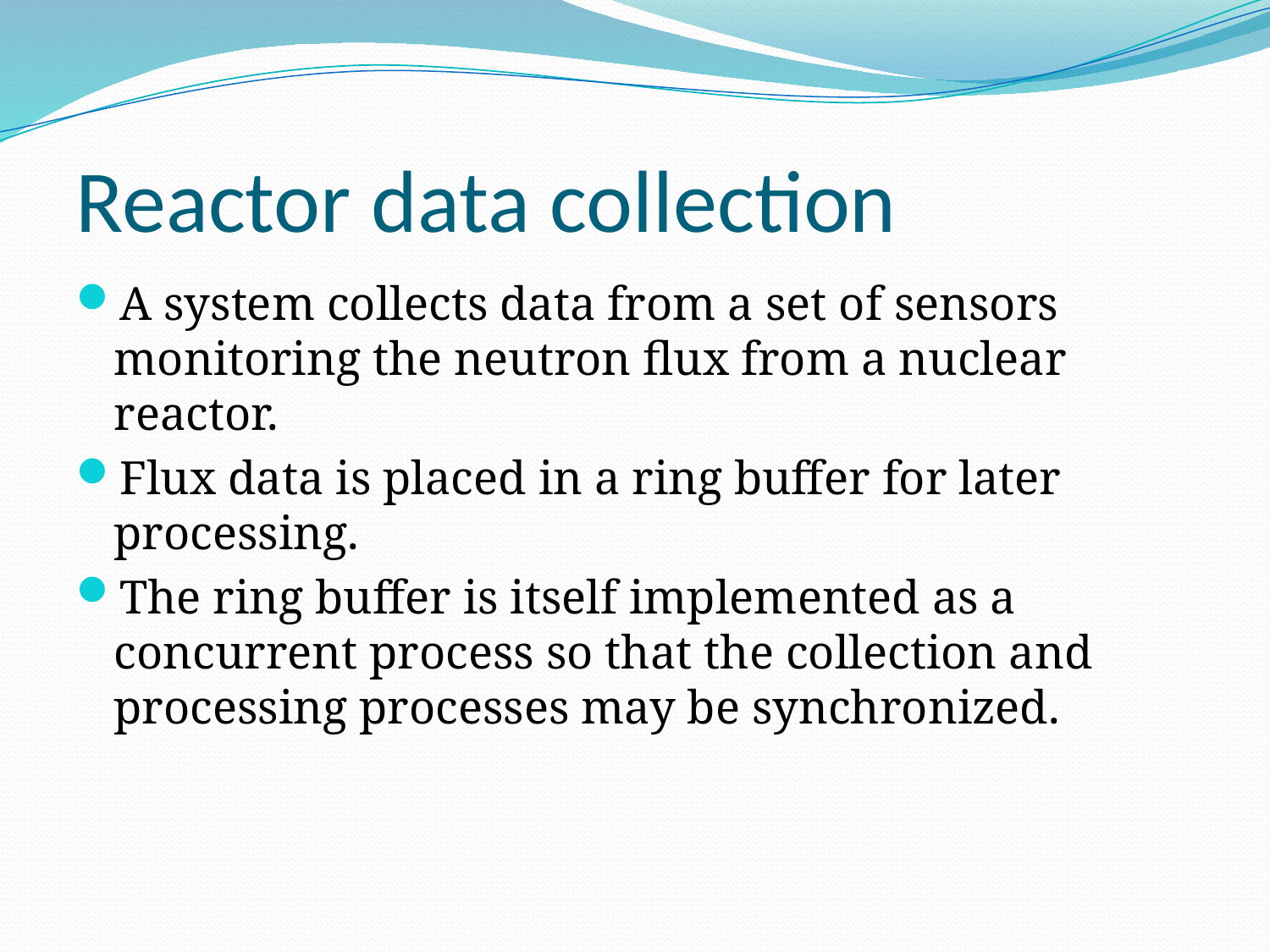

# Reactor data collection
A system collects data from a set of sensors
monitoring the neutron flux from a nuclear
reactor.
Flux data is placed in a ring buffer for later
processing.
The ring buffer is itself implemented as a
concurrent process so that the collection and
processing processes may be synchronized.